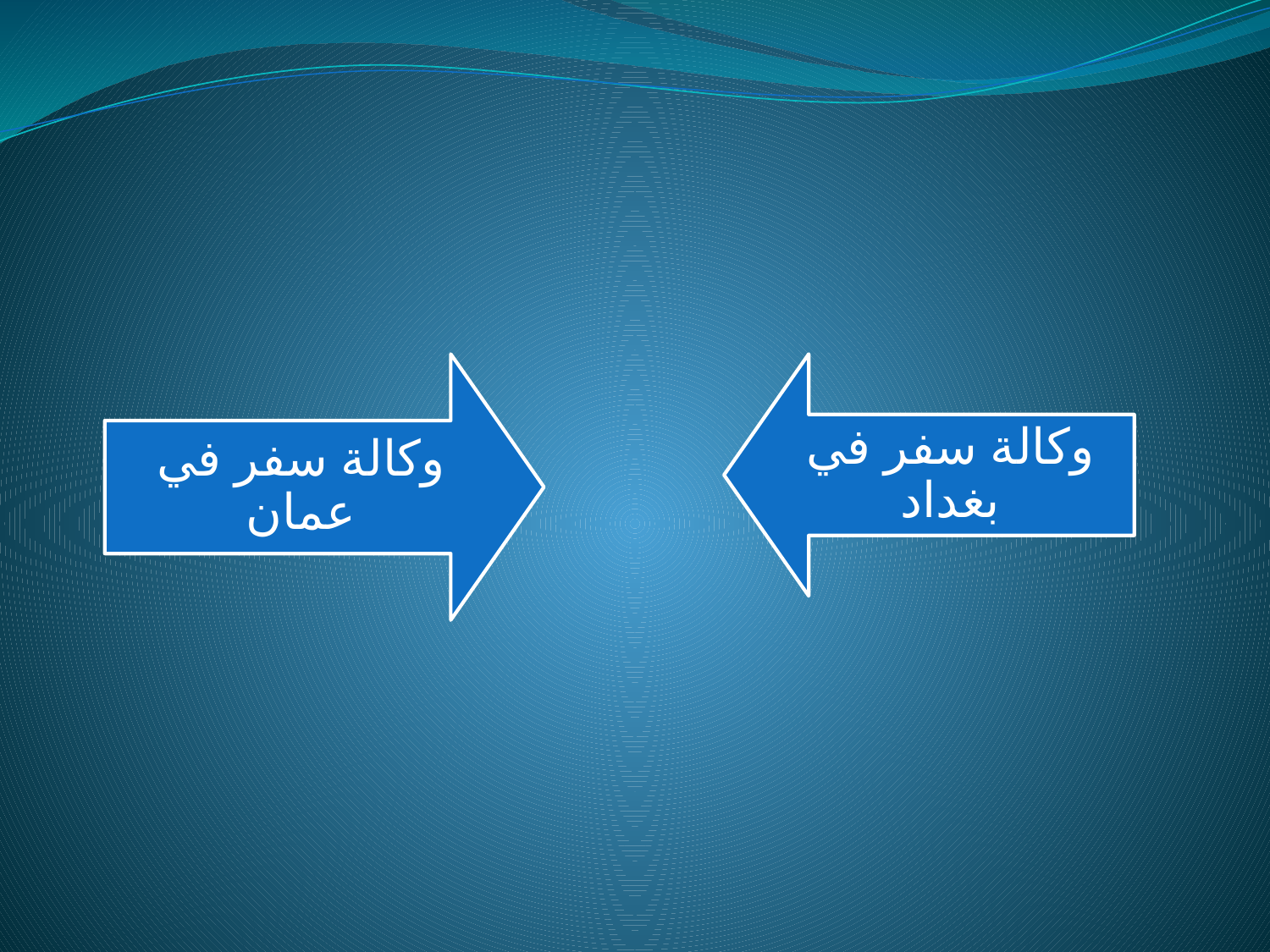

وكالة سفر في عمان
وكالة سفر في بغداد